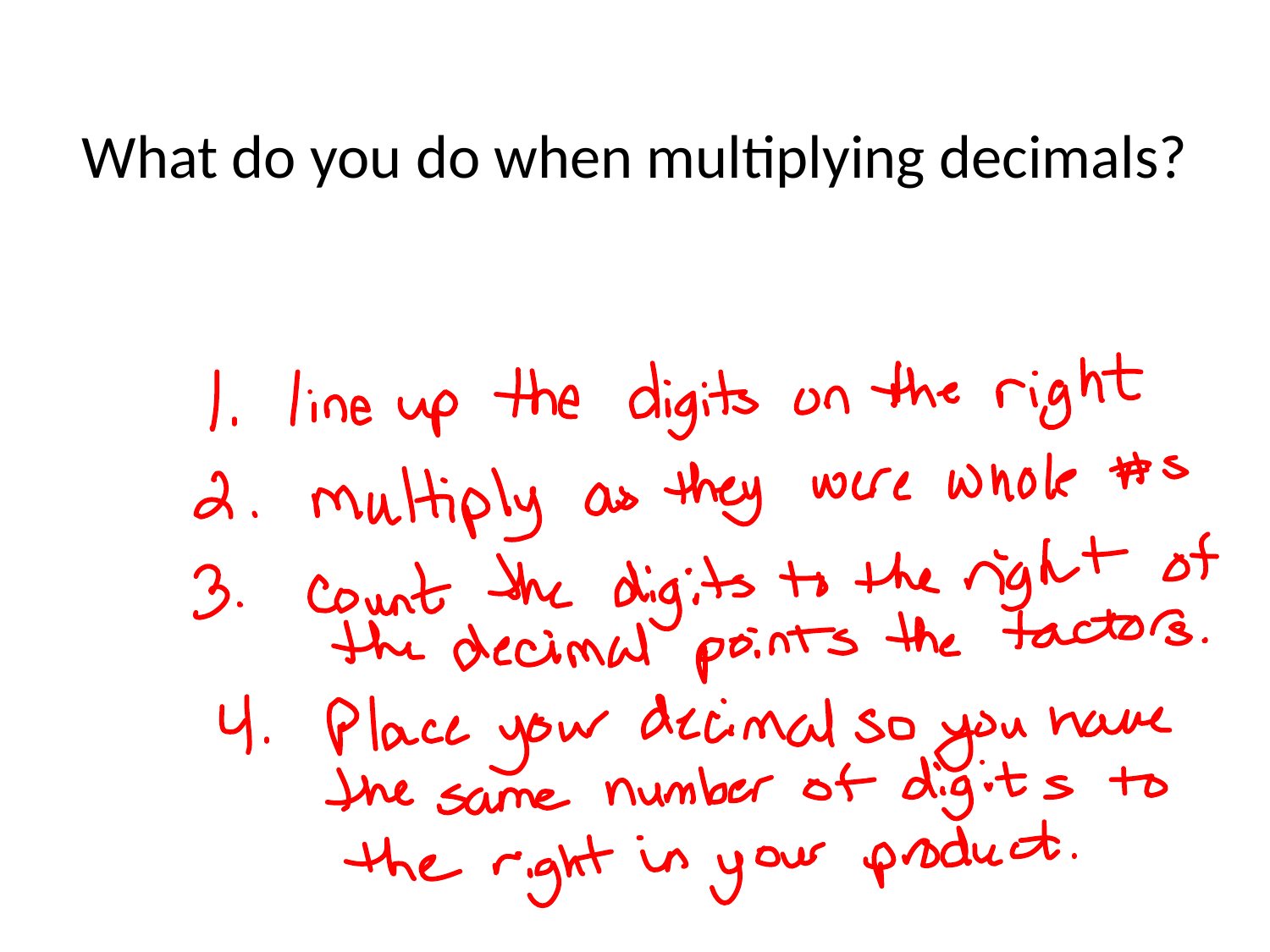

# What do you do when multiplying decimals?